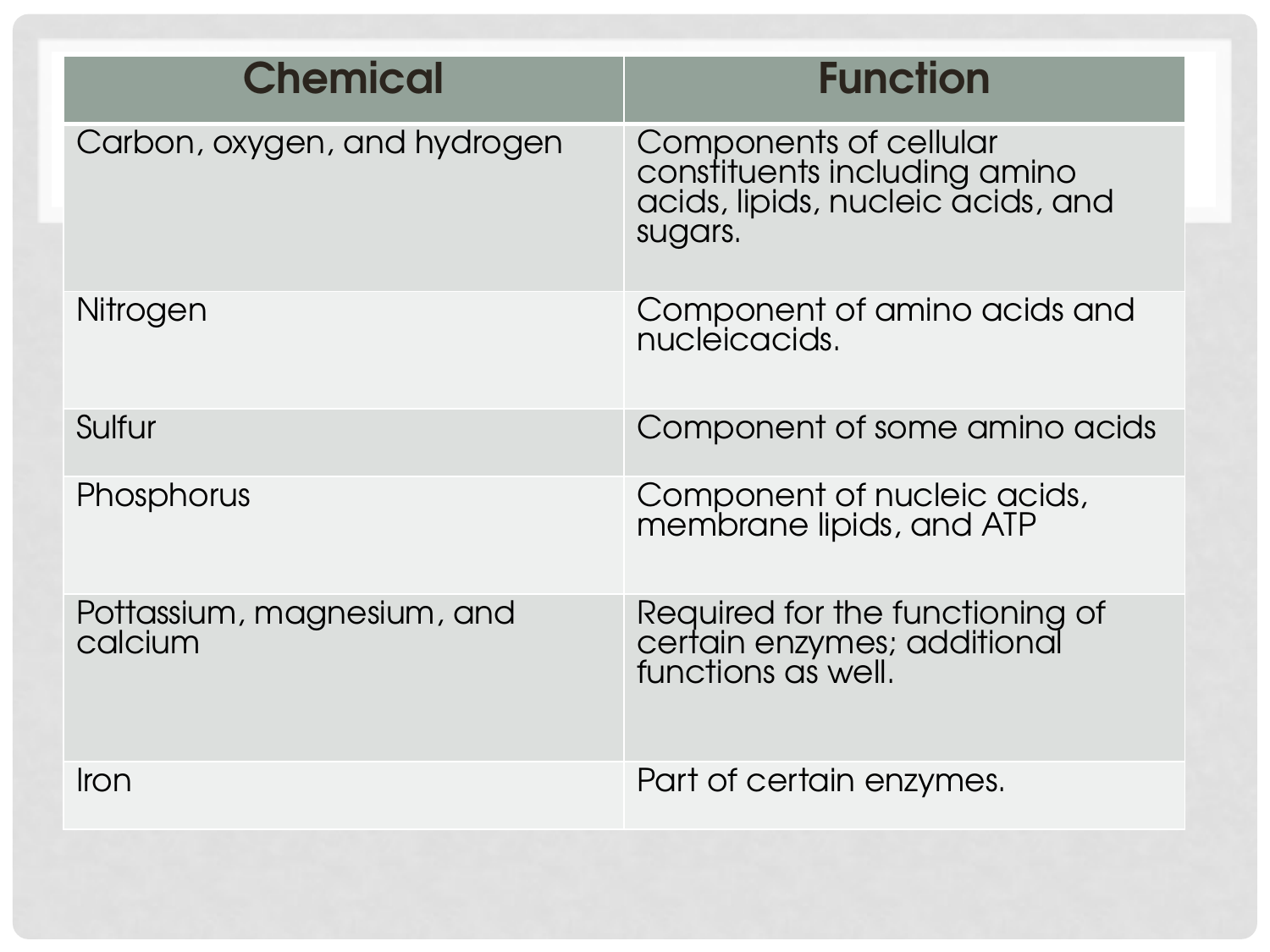

| Chemical | Function |
| --- | --- |
| Carbon, oxygen, and hydrogen | Components of cellular constituents including amino acids, lipids, nucleic acids, and sugars. |
| Nitrogen | Component of amino acids and nucleicacids. |
| Sulfur | Component of some amino acids |
| Phosphorus | Component of nucleic acids, membrane lipids, and ATP |
| Pottassium, magnesium, and calcium | Required for the functioning of certain enzymes; additional functions as well. |
| Iron | Part of certain enzymes. |
#